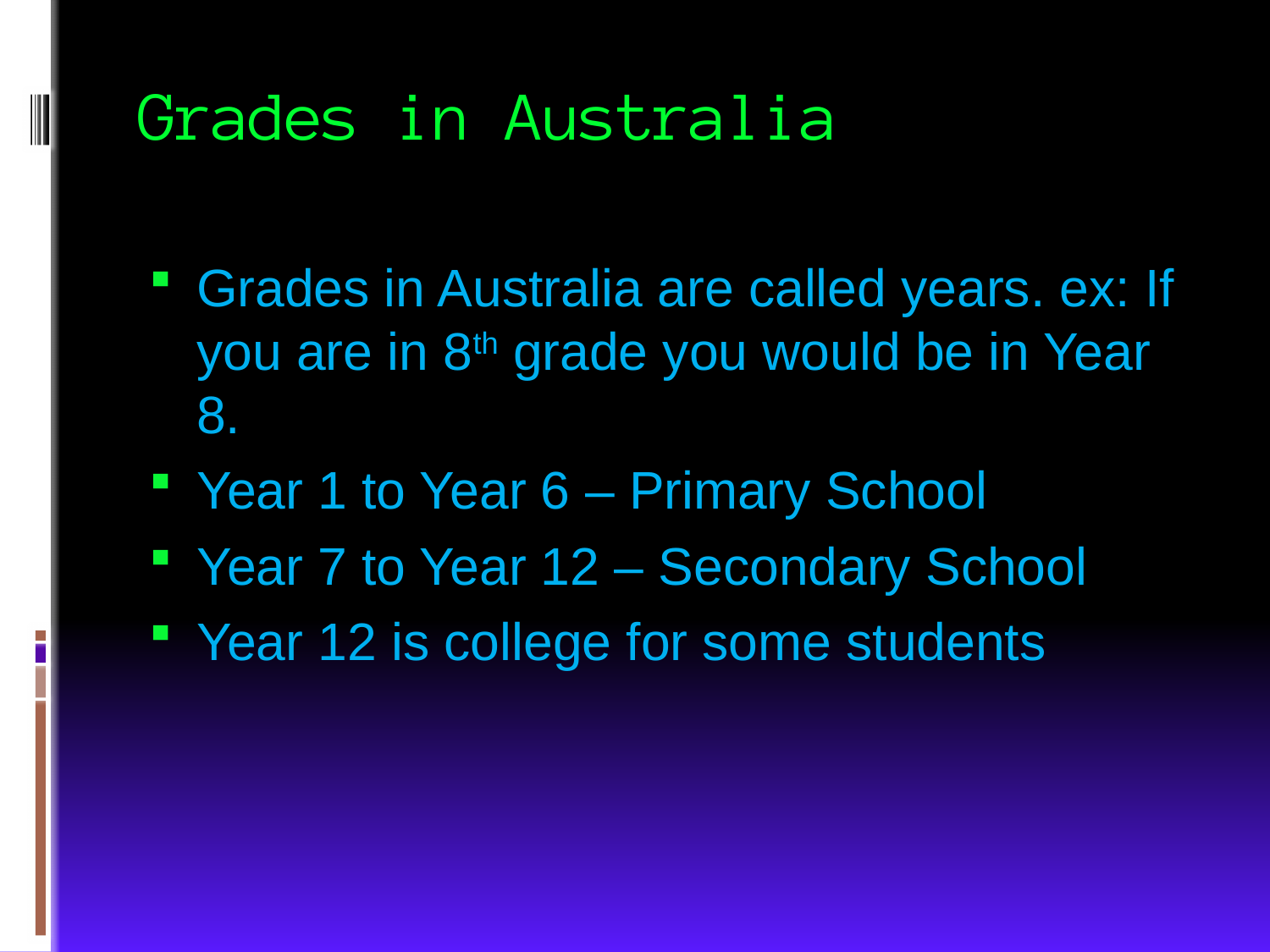

# Grades in Australia
Grades in Australia are called years. ex: If you are in 8th grade you would be in Year 8.
Year 1 to Year 6 – Primary School
Year 7 to Year 12 – Secondary School
Year 12 is college for some students